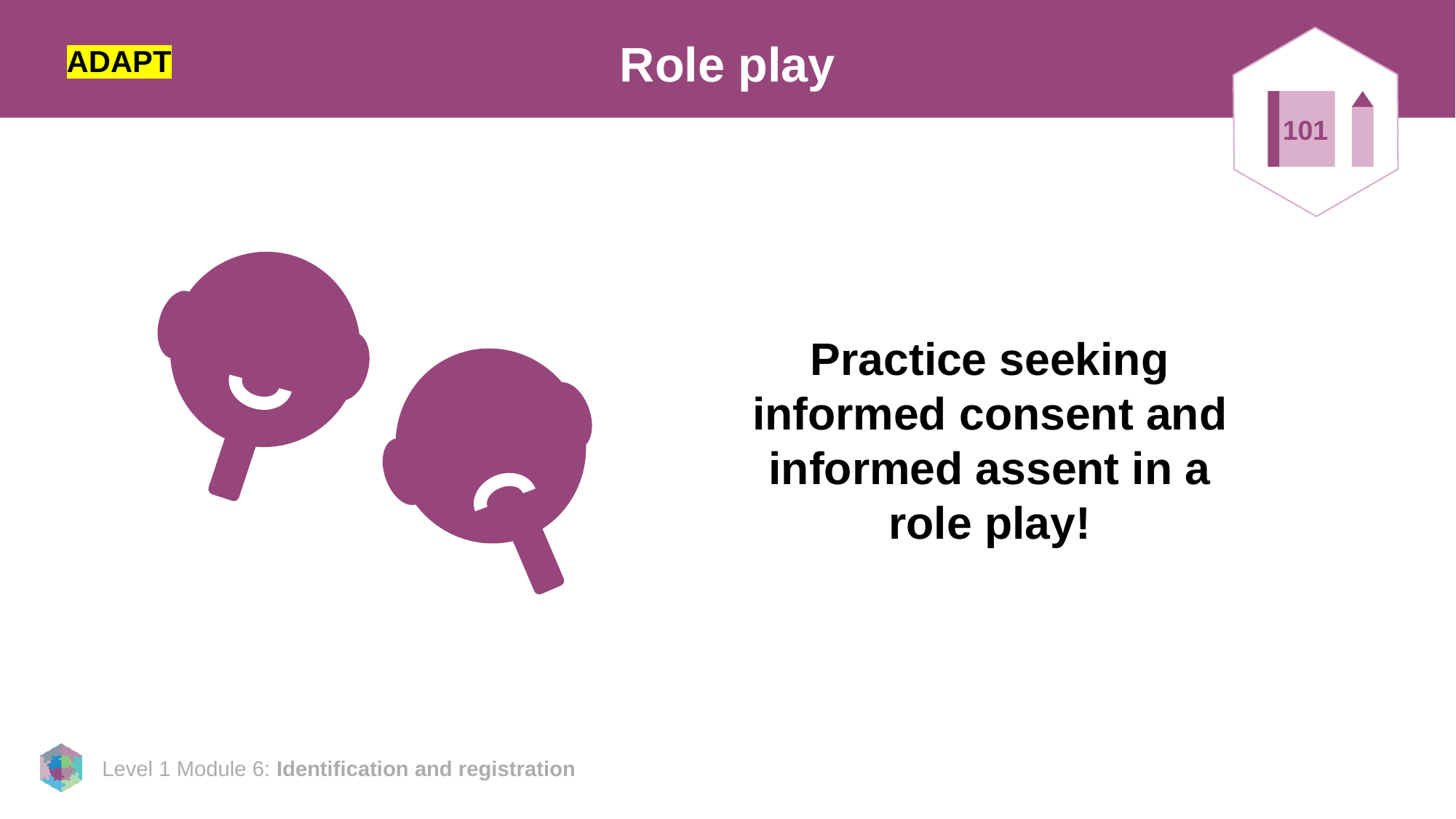

# Role play
ADAPT

101

Practice seeking informed consent and informed assent in a role play!